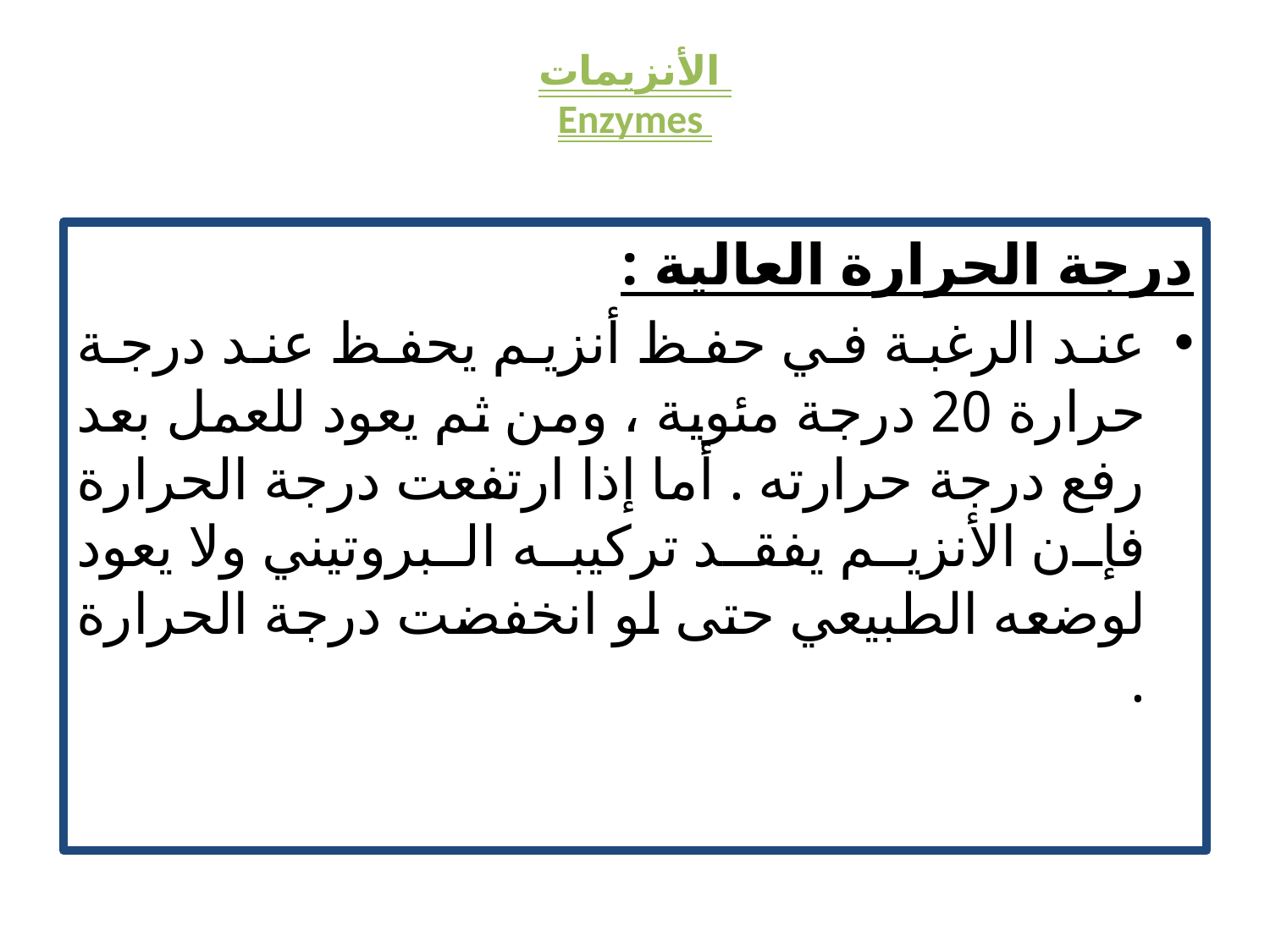

# الأنزيمات Enzymes
درجة الحرارة العالية :
عند الرغبة في حفظ أنزيم يحفظ عند درجة حرارة 20 درجة مئوية ، ومن ثم يعود للعمل بعد رفع درجة حرارته . أما إذا ارتفعت درجة الحرارة فإن الأنزيم يفقد تركيبه البروتيني ولا يعود لوضعه الطبيعي حتى لو انخفضت درجة الحرارة .